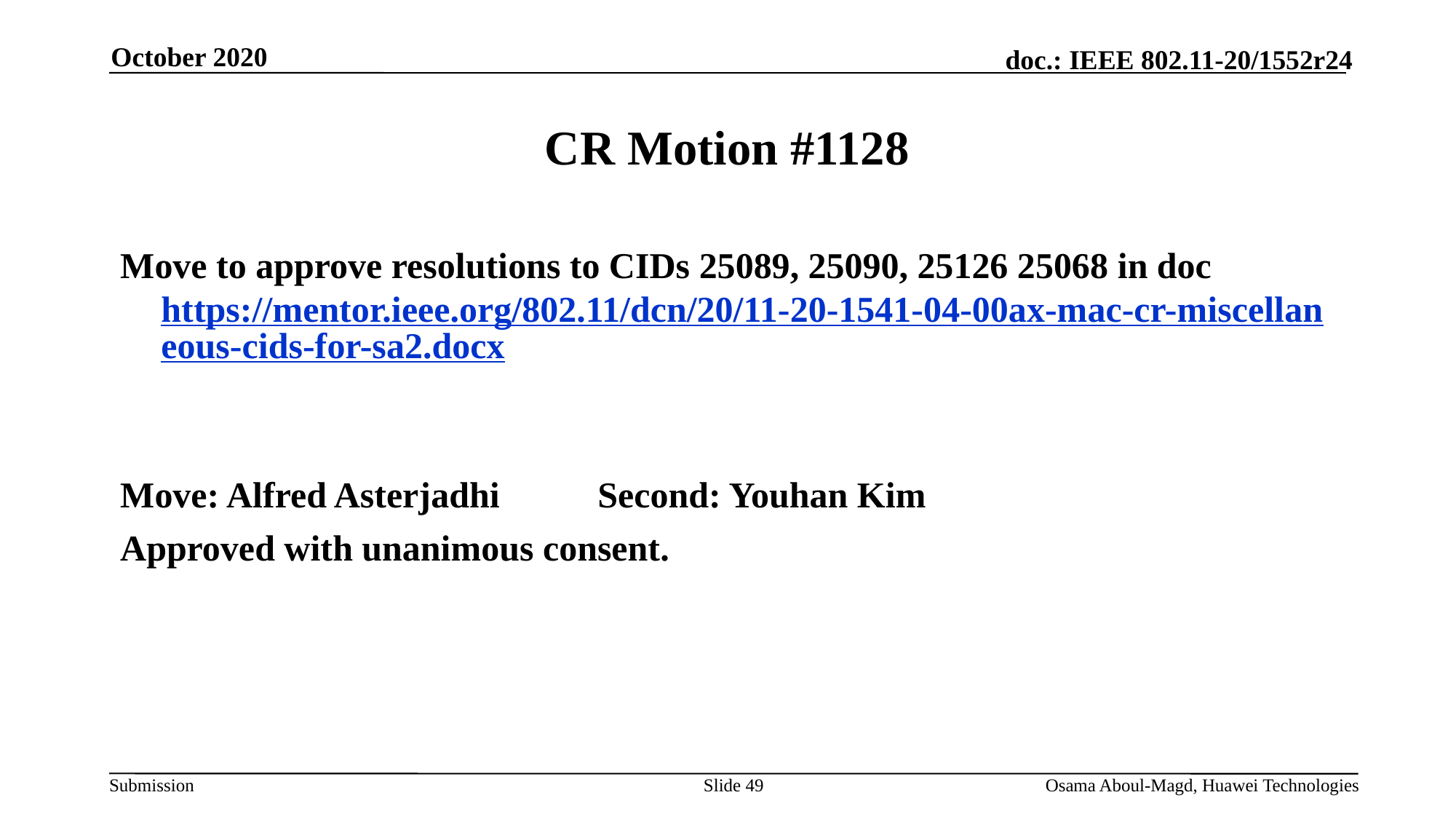

October 2020
# CR Motion #1128
Move to approve resolutions to CIDs 25089, 25090, 25126 25068 in doc https://mentor.ieee.org/802.11/dcn/20/11-20-1541-04-00ax-mac-cr-miscellaneous-cids-for-sa2.docx

Move: Alfred Asterjadhi	Second: Youhan Kim
Approved with unanimous consent.

Slide 49
Osama Aboul-Magd, Huawei Technologies